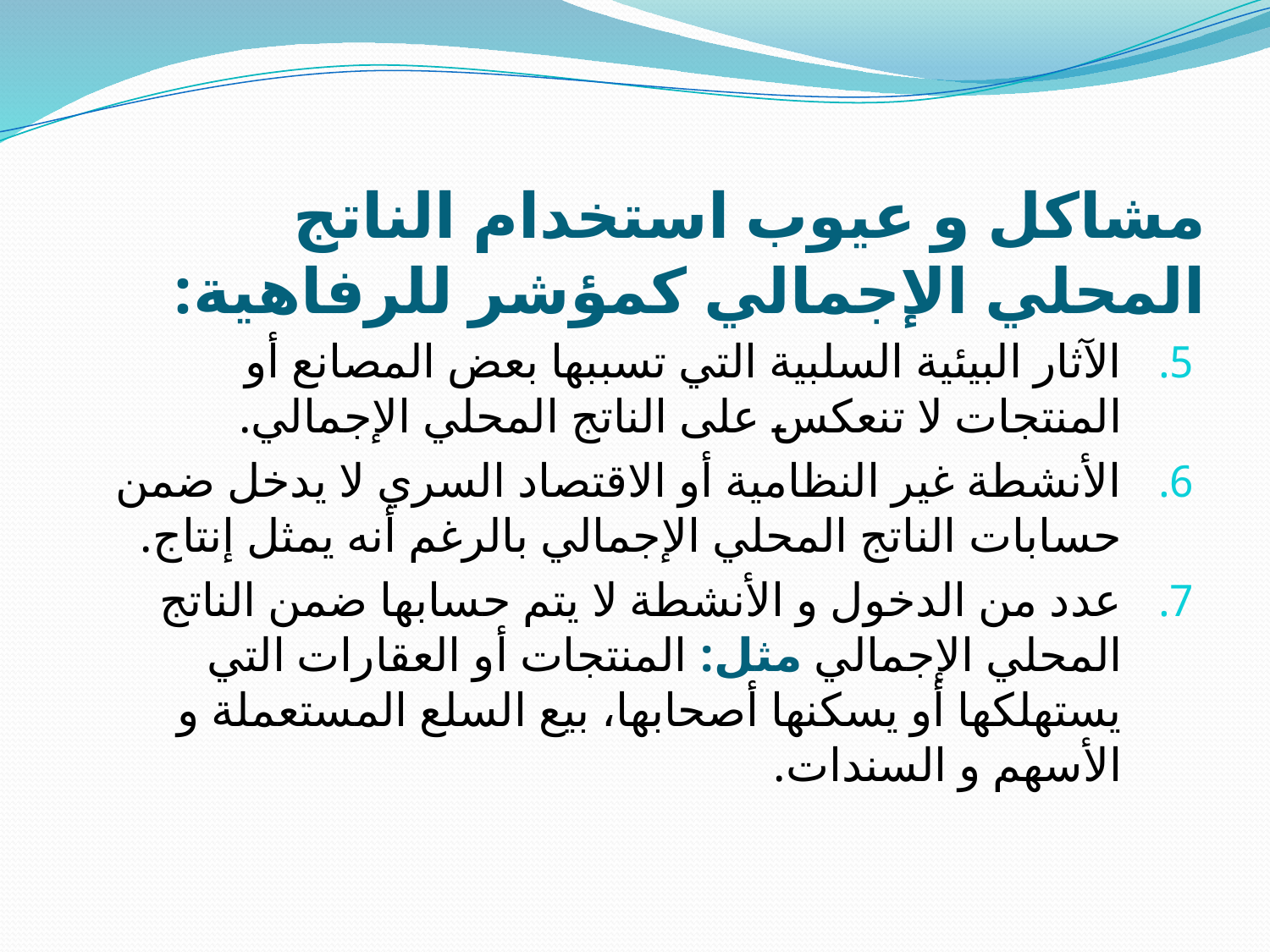

# مشاكل و عيوب استخدام الناتج المحلي الإجمالي كمؤشر للرفاهية:
الآثار البيئية السلبية التي تسببها بعض المصانع أو المنتجات لا تنعكس على الناتج المحلي الإجمالي.
الأنشطة غير النظامية أو الاقتصاد السري لا يدخل ضمن حسابات الناتج المحلي الإجمالي بالرغم أنه يمثل إنتاج.
عدد من الدخول و الأنشطة لا يتم حسابها ضمن الناتج المحلي الإجمالي مثل: المنتجات أو العقارات التي يستهلكها أو يسكنها أصحابها، بيع السلع المستعملة و الأسهم و السندات.